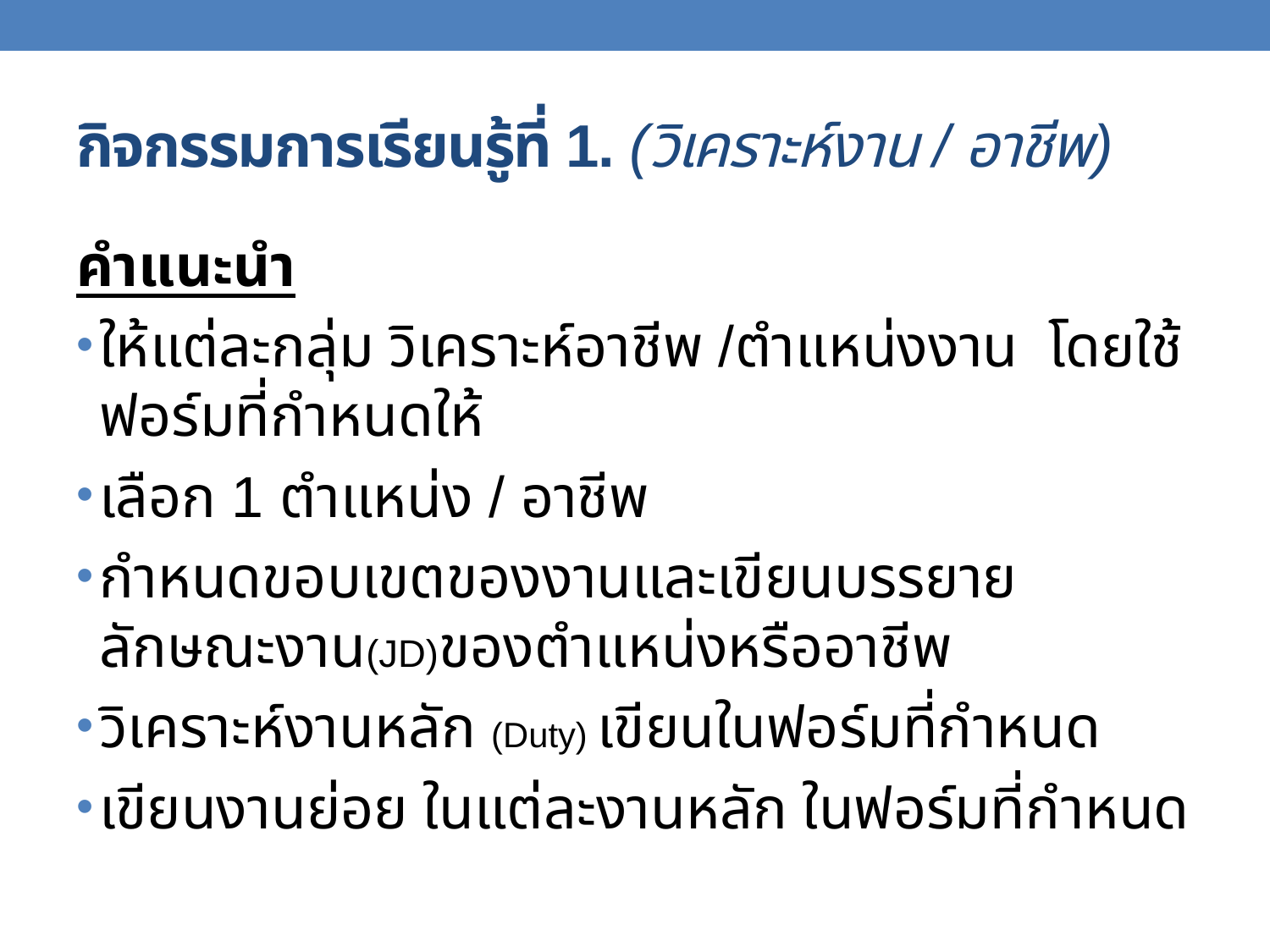

# กิจกรรมการเรียนรู้ที่ 1. (วิเคราะห์งาน / อาชีพ)
คำแนะนำ
ให้แต่ละกลุ่ม วิเคราะห์อาชีพ /ตำแหน่งงาน  โดยใช้ฟอร์มที่กำหนดให้
เลือก 1 ตำแหน่ง / อาชีพ
กำหนดขอบเขตของงานและเขียนบรรยายลักษณะงาน(JD)ของตำแหน่งหรืออาชีพ
วิเคราะห์งานหลัก (Duty) เขียนในฟอร์มที่กำหนด
เขียนงานย่อย ในแต่ละงานหลัก ในฟอร์มที่กำหนด